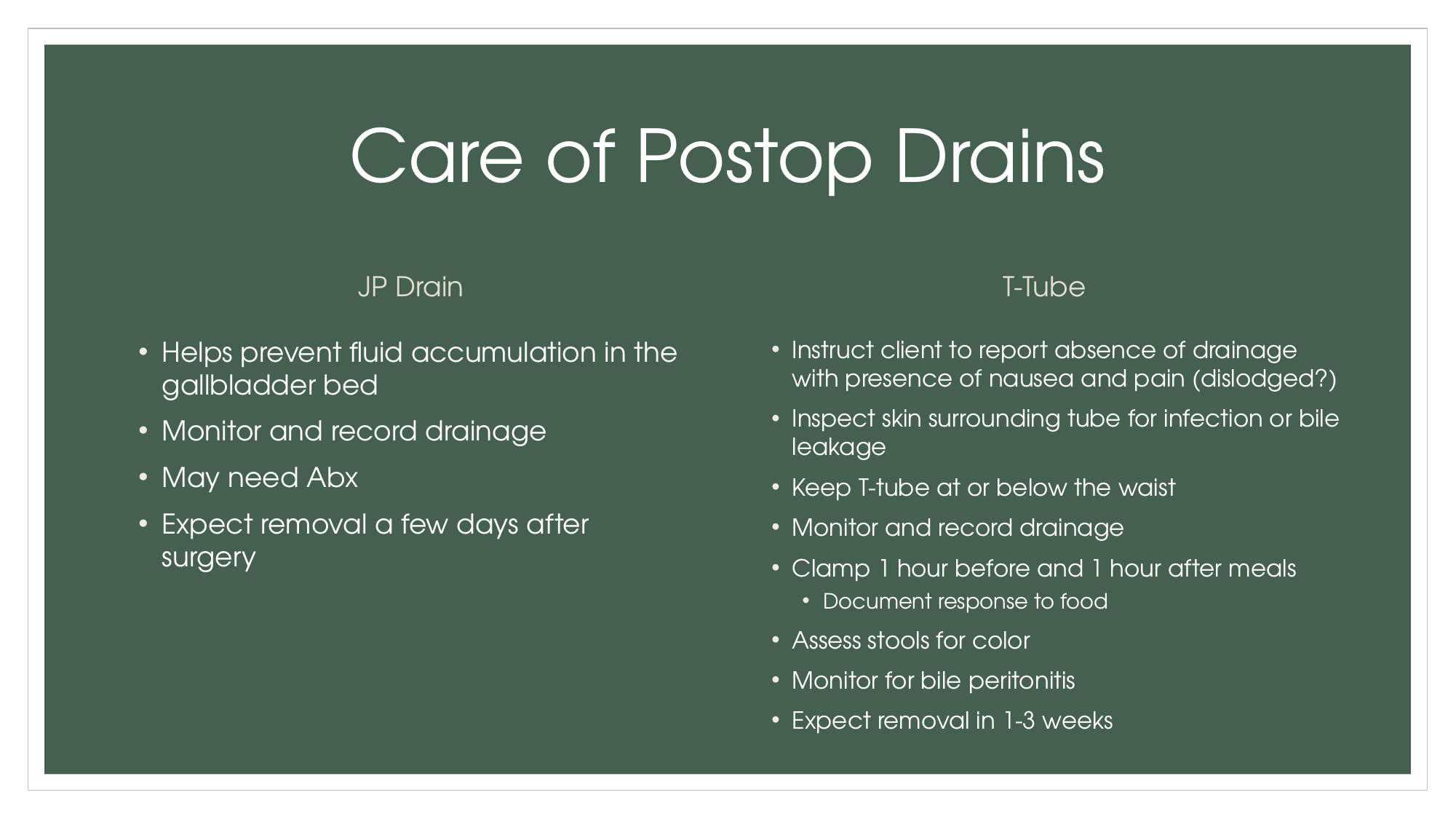

# Care of Postop Drains
JP Drain
T-Tube
Helps prevent fluid accumulation in the gallbladder bed
Monitor and record drainage
May need Abx
Expect removal a few days after surgery
Instruct client to report absence of drainage with presence of nausea and pain (dislodged?)
Inspect skin surrounding tube for infection or bile leakage
Keep T-tube at or below the waist
Monitor and record drainage
Clamp 1 hour before and 1 hour after meals
Document response to food
Assess stools for color
Monitor for bile peritonitis
Expect removal in 1-3 weeks